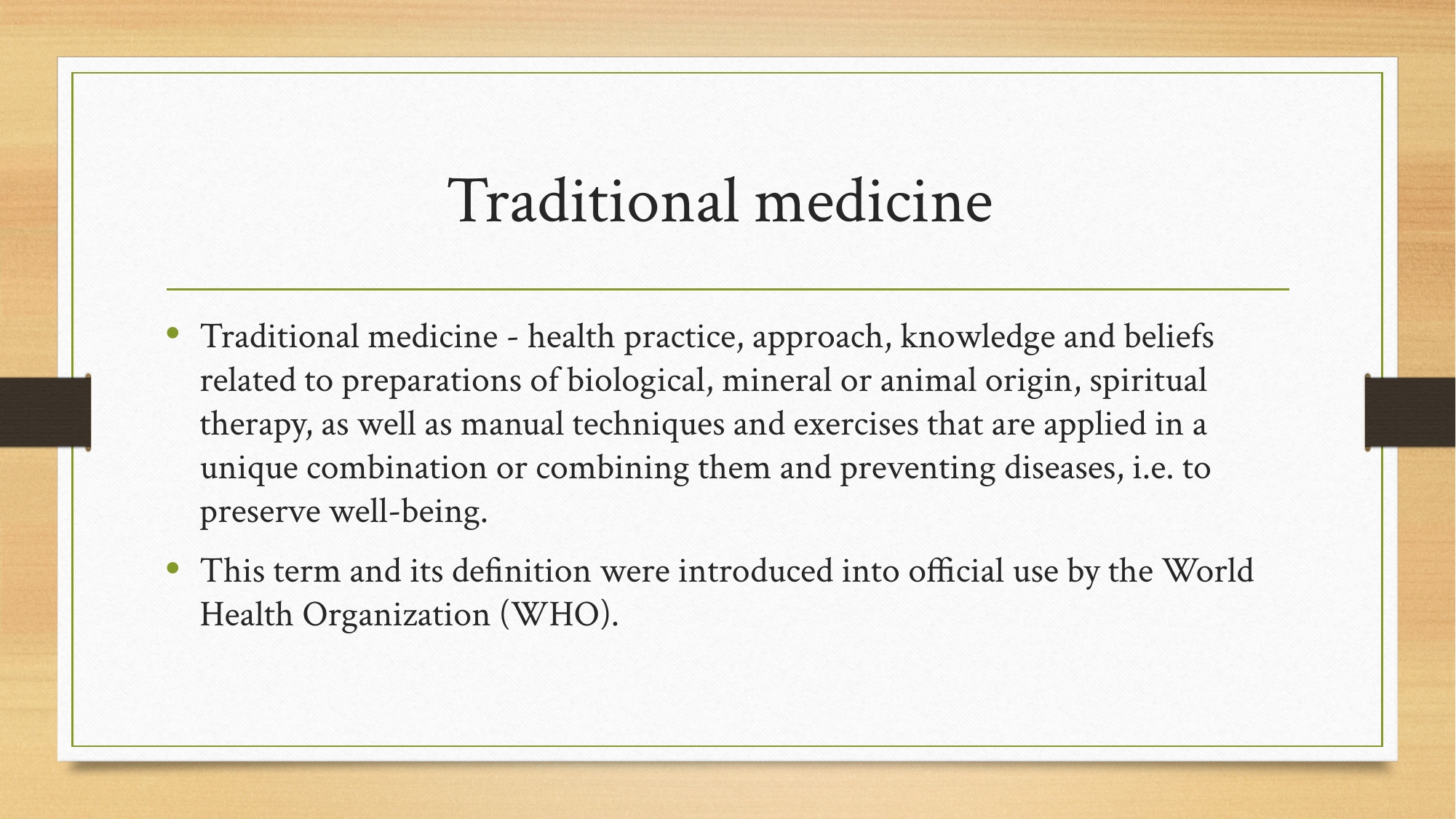

# Traditional medicine
Traditional medicine - health practice, approach, knowledge and beliefs related to preparations of biological, mineral or animal origin, spiritual therapy, as well as manual techniques and exercises that are applied in a unique combination or combining them and preventing diseases, i.e. to preserve well-being.
This term and its definition were introduced into official use by the World Health Organization (WHO).